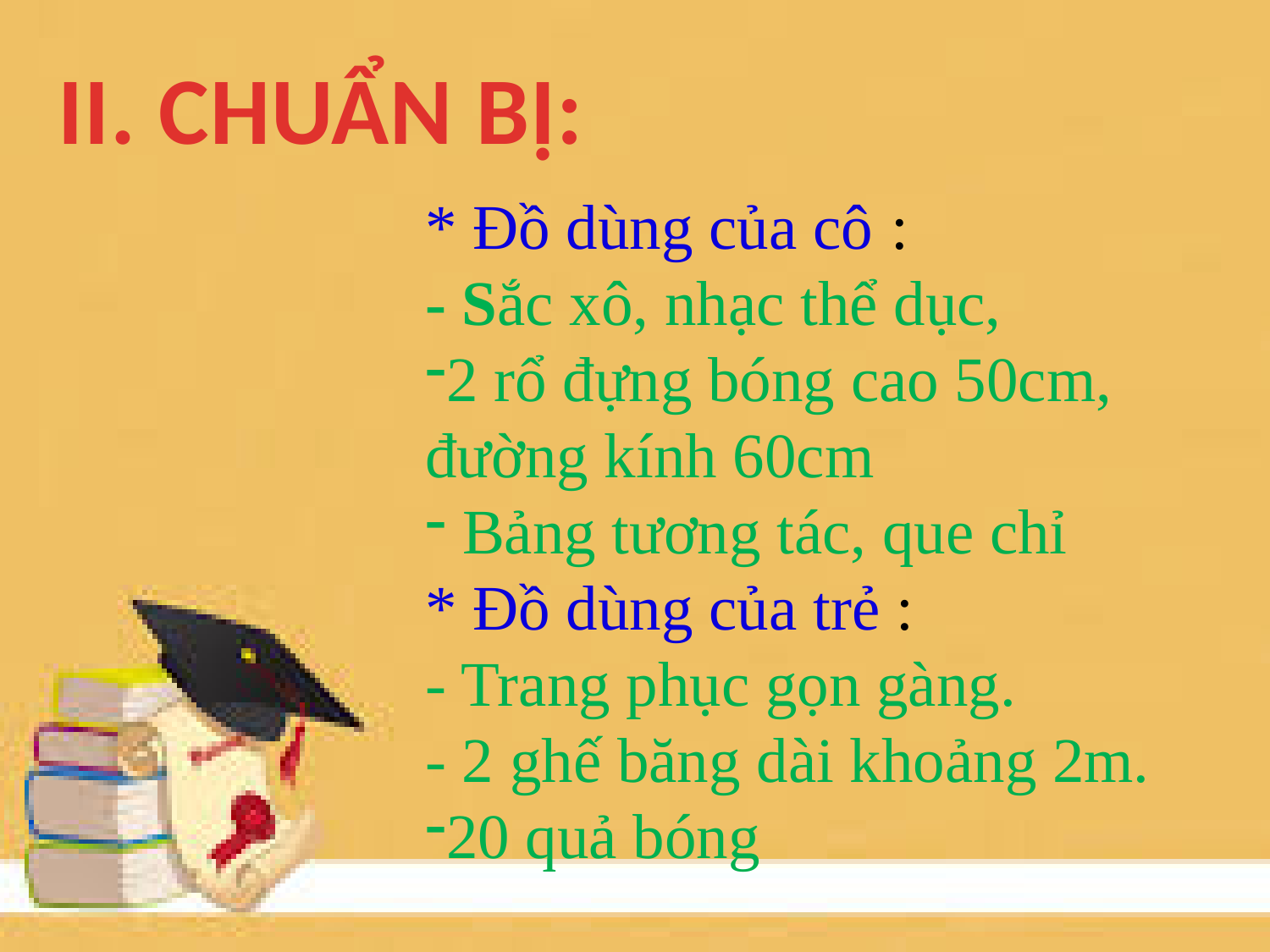

II. CHUẨN BỊ:
* Đồ dùng của cô :
- Sắc xô, nhạc thể dục,
2 rổ đựng bóng cao 50cm, đường kính 60cm
 Bảng tương tác, que chỉ
* Đồ dùng của trẻ :
- Trang phục gọn gàng.
- 2 ghế băng dài khoảng 2m.
20 quả bóng